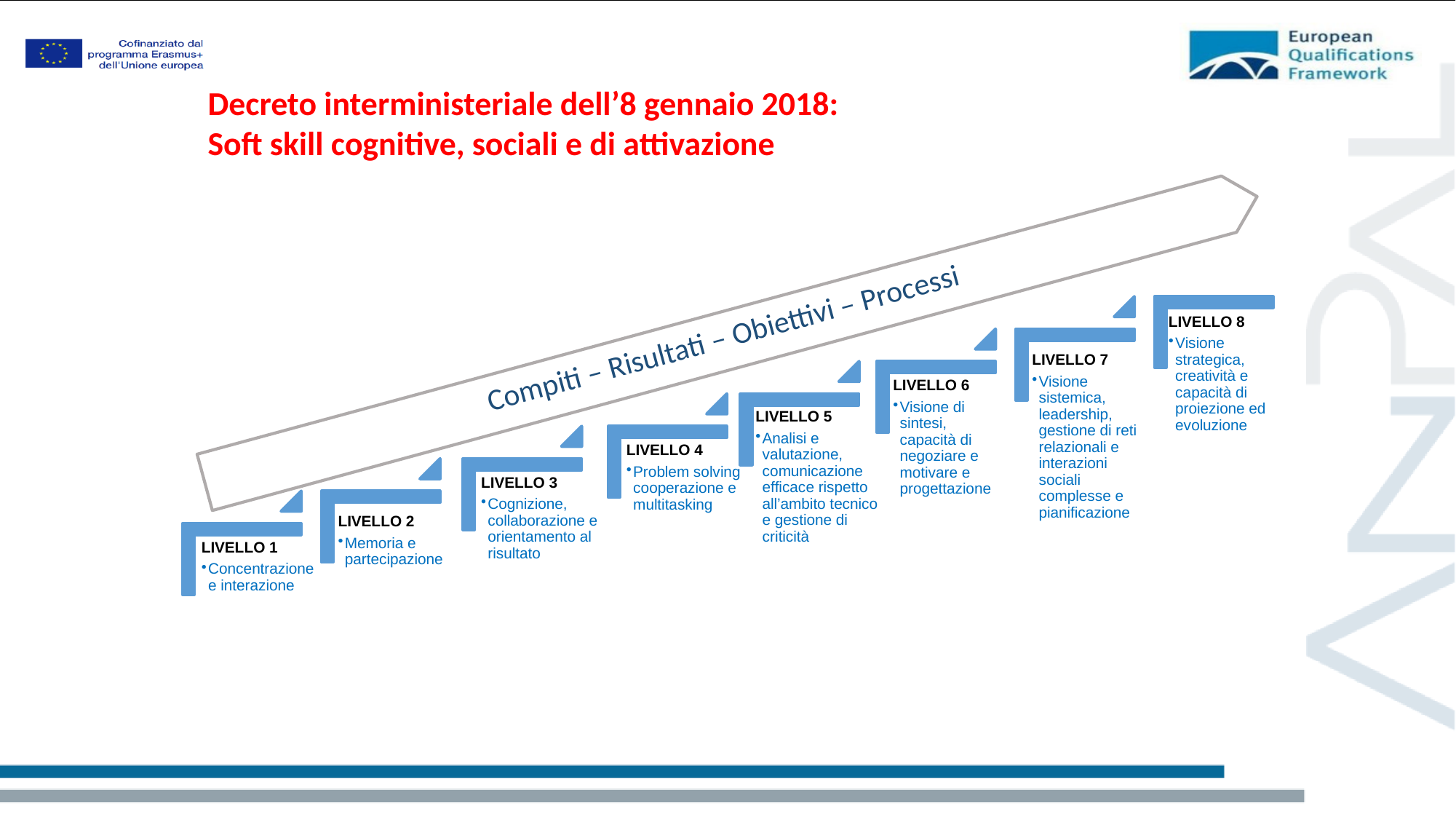

Decreto interministeriale dell’8 gennaio 2018:
Soft skill cognitive, sociali e di attivazione
LIVELLO 1
Concentrazione e interazione
LIVELLO 2
Memoria e partecipazione
LIVELLO 3
Cognizione, collaborazione e orientamento al risultato
LIVELLO 4
Problem solving cooperazione e multitasking
LIVELLO 5
Analisi e valutazione, comunicazione efficace rispetto all’ambito tecnico e gestione di criticità
LIVELLO 6
Visione di sintesi, capacità di negoziare e motivare e progettazione
LIVELLO 7
Visione sistemica, leadership, gestione di reti relazionali e interazioni sociali complesse e pianificazione
LIVELLO 8
Visione strategica, creatività e capacità di proiezione ed evoluzione
Compiti – Risultati – Obiettivi – Processi